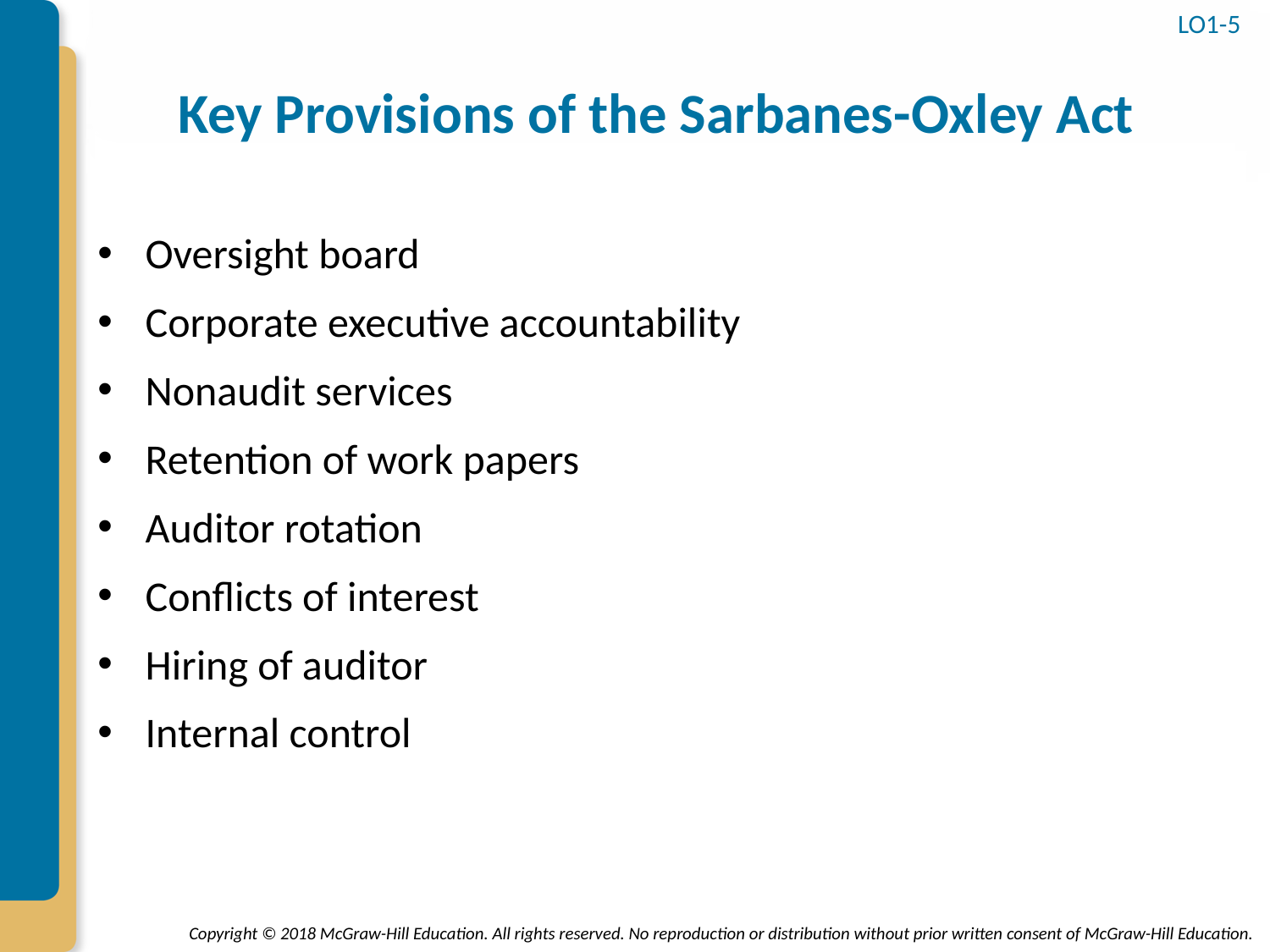

LO1-5
# Key Provisions of the Sarbanes-Oxley Act
Oversight board
Corporate executive accountability
Nonaudit services
Retention of work papers
Auditor rotation
Conflicts of interest
Hiring of auditor
Internal control